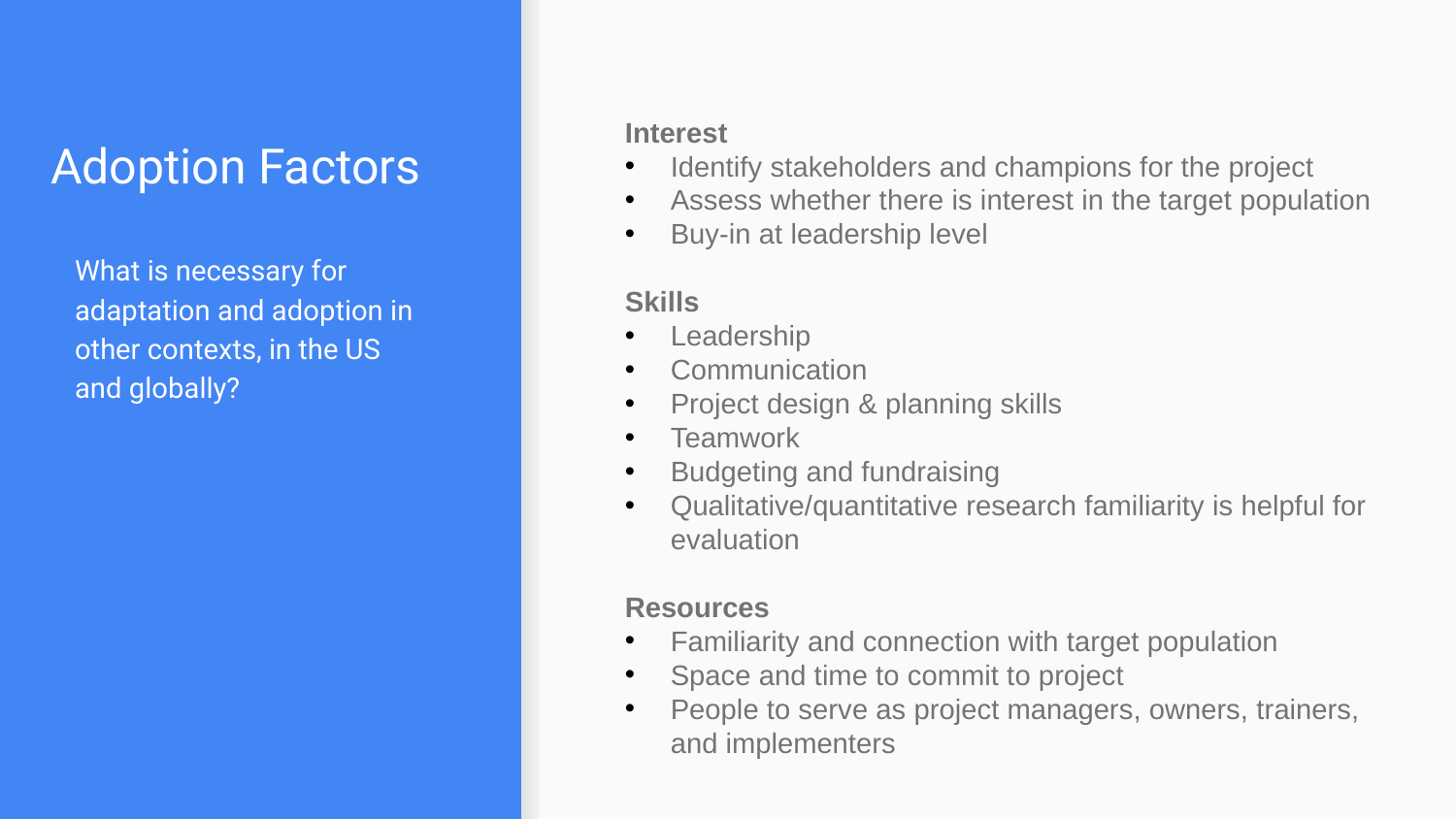

# Adoption Factors
Interest
Identify stakeholders and champions for the project
Assess whether there is interest in the target population
Buy-in at leadership level

Skills
Leadership
Communication
Project design & planning skills
Teamwork
Budgeting and fundraising
Qualitative/quantitative research familiarity is helpful for evaluation

Resources
Familiarity and connection with target population
Space and time to commit to project
People to serve as project managers, owners, trainers, and implementers
What is necessary for adaptation and adoption in other contexts, in the US
and globally?